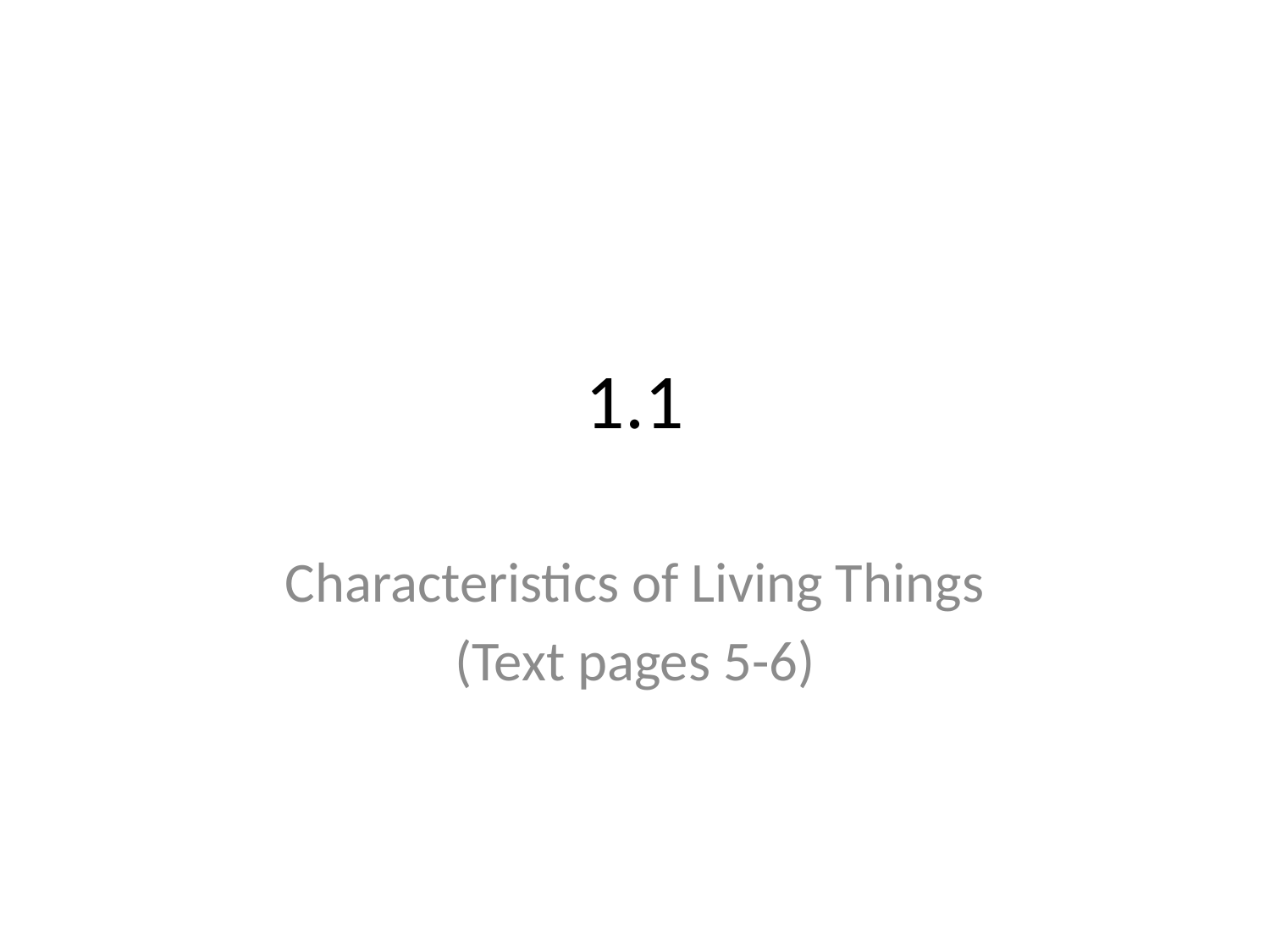

# 1.1
Characteristics of Living Things
(Text pages 5-6)